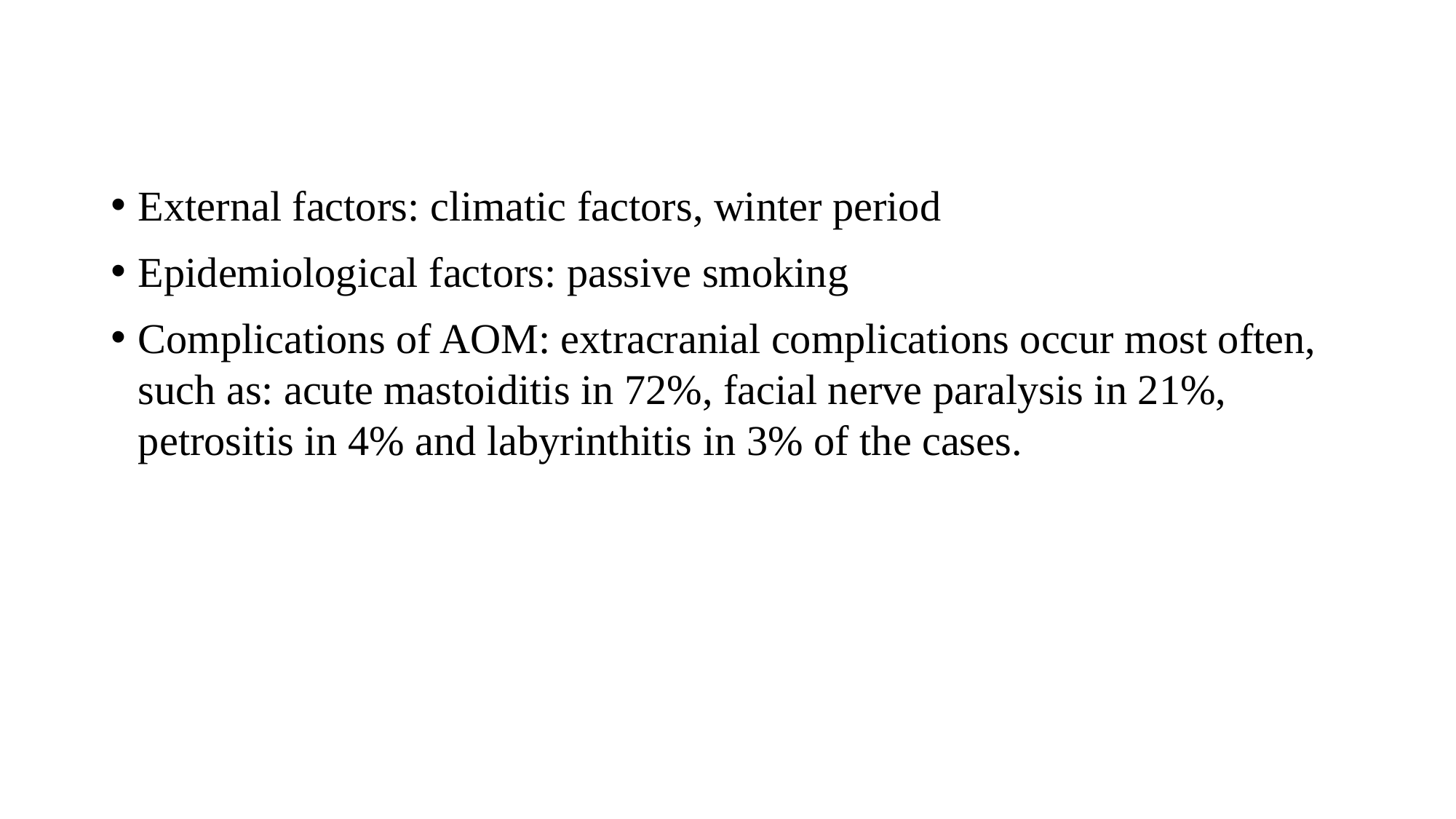

External factors: climatic factors, winter period
Epidemiological factors: passive smoking
Complications of AOM: extracranial complications occur most often, such as: acute mastoiditis in 72%, facial nerve paralysis in 21%, petrositis in 4% and labyrinthitis in 3% of the cases.